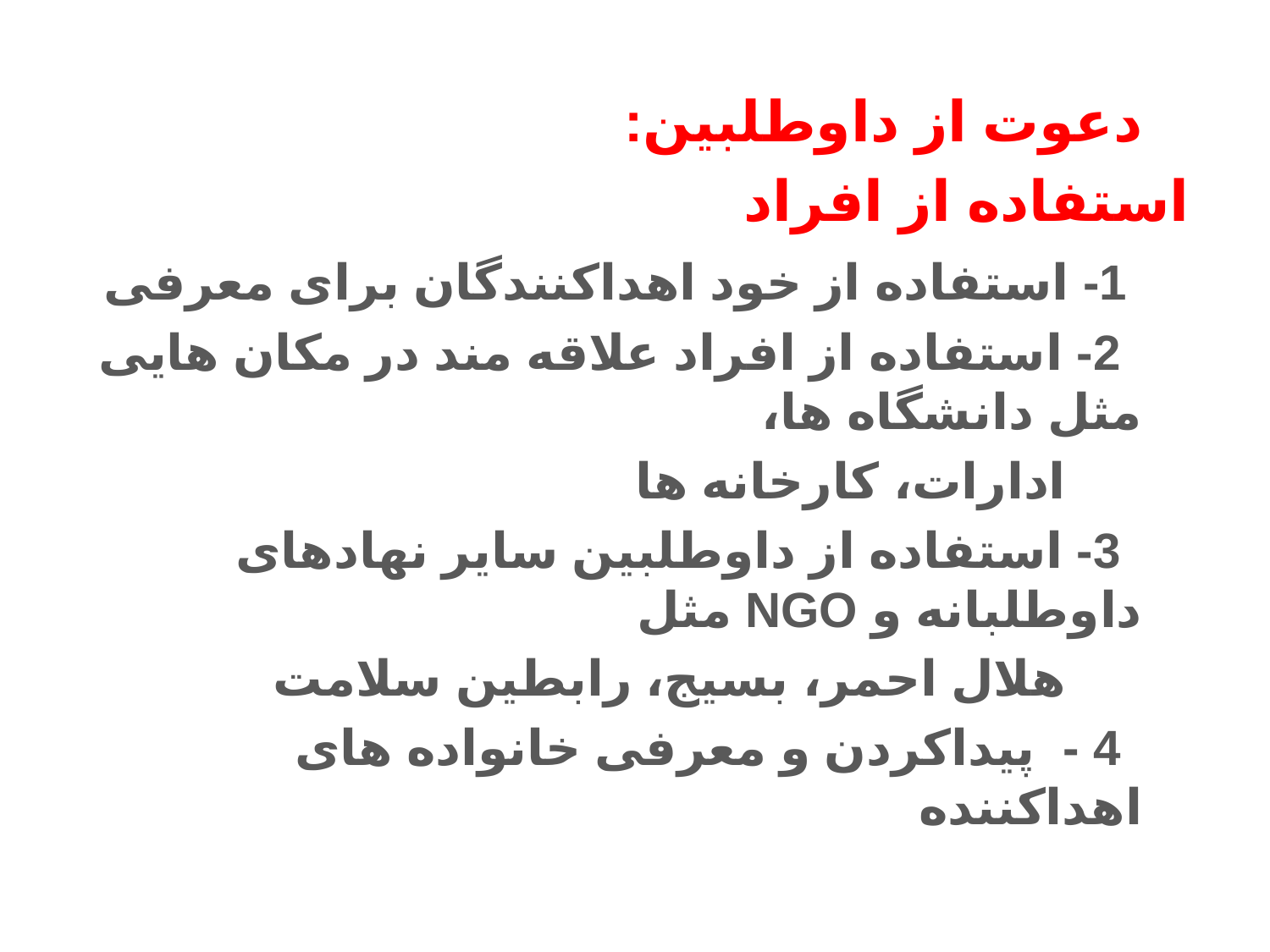

دعوت از داوطلبين:
استفاده از افراد
    1- استفاده از خود اهداکنندگان برای معرفی
     2- استفاده از افراد علاقه مند در مکان هايی مثل دانشگاه ها،
         ادارات، کارخانه ها
     3- استفاده از داوطلبين ساير نهادهای داوطلبانه و NGO مثل
         هلال احمر، بسيج، رابطين سلامت
     4 -  پيداکردن و معرفی خانواده های اهداکننده